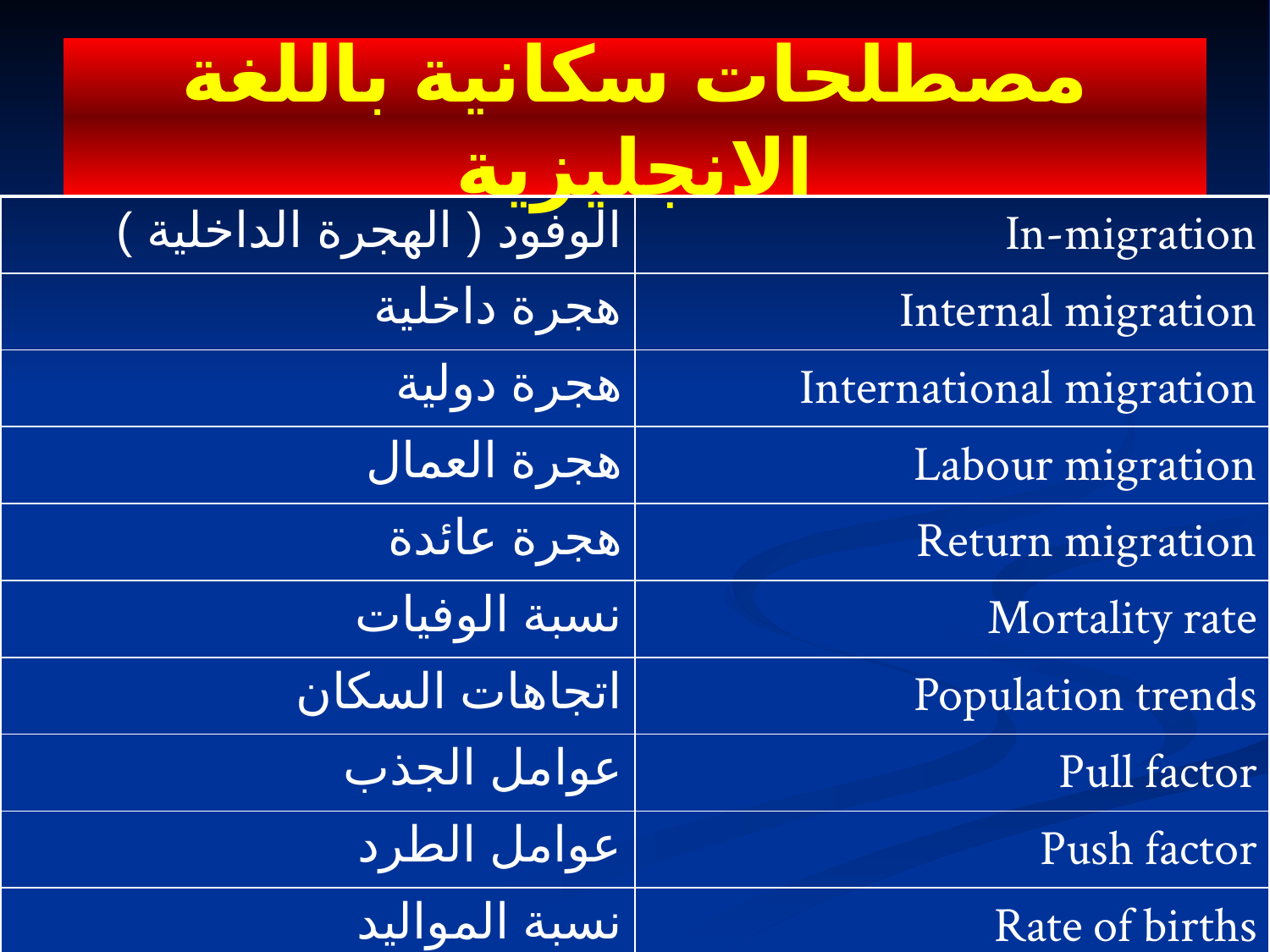

# مصطلحات سكانية باللغة الانجليزية
| الوفود ( الهجرة الداخلية ) | In-migration |
| --- | --- |
| هجرة داخلية | Internal migration |
| هجرة دولية | International migration |
| هجرة العمال | Labour migration |
| هجرة عائدة | Return migration |
| نسبة الوفيات | Mortality rate |
| اتجاهات السكان | Population trends |
| عوامل الجذب | Pull factor |
| عوامل الطرد | Push factor |
| نسبة المواليد | Rate of births |